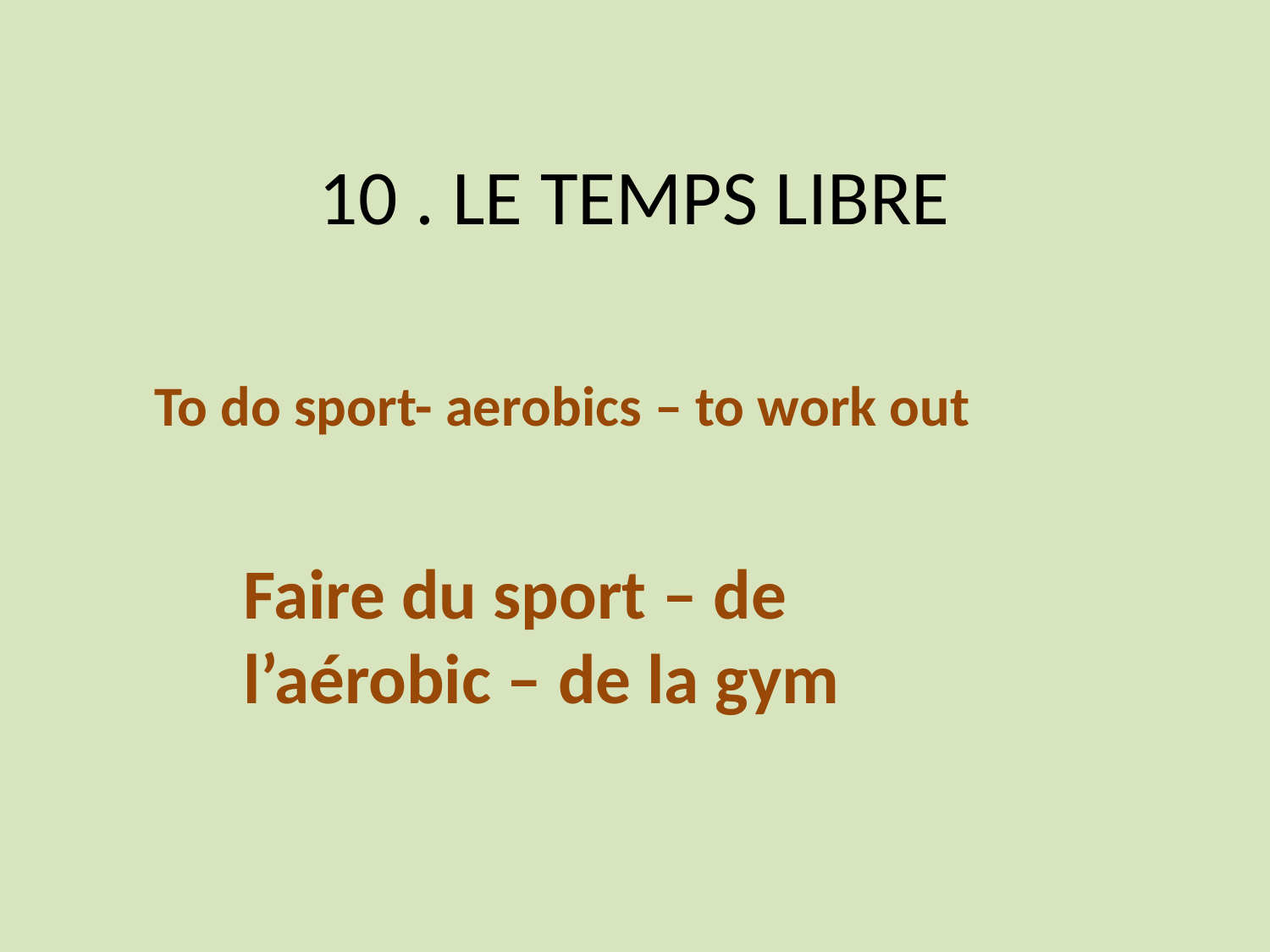

# 10 . LE TEMPS LIBRE
To do sport- aerobics – to work out
Faire du sport – de l’aérobic – de la gym